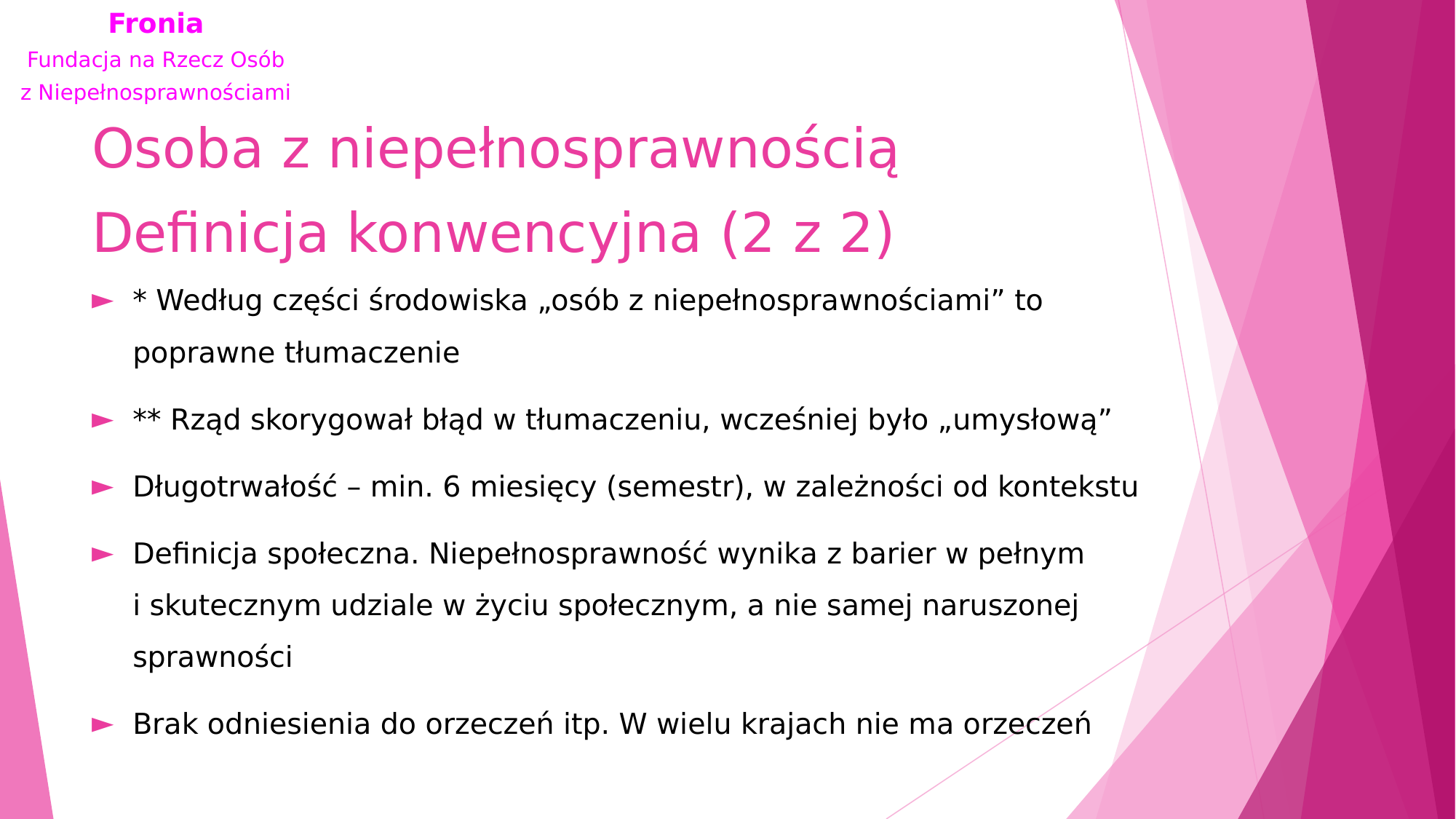

# Osoba z niepełnosprawnością Definicja konwencyjna (2 z 2)
* Według części środowiska „osób z niepełnosprawnościami” to poprawne tłumaczenie
** Rząd skorygował błąd w tłumaczeniu, wcześniej było „umysłową”
Długotrwałość – min. 6 miesięcy (semestr), w zależności od kontekstu
Definicja społeczna. Niepełnosprawność wynika z barier w pełnym i skutecznym udziale w życiu społecznym, a nie samej naruszonej sprawności
Brak odniesienia do orzeczeń itp. W wielu krajach nie ma orzeczeń